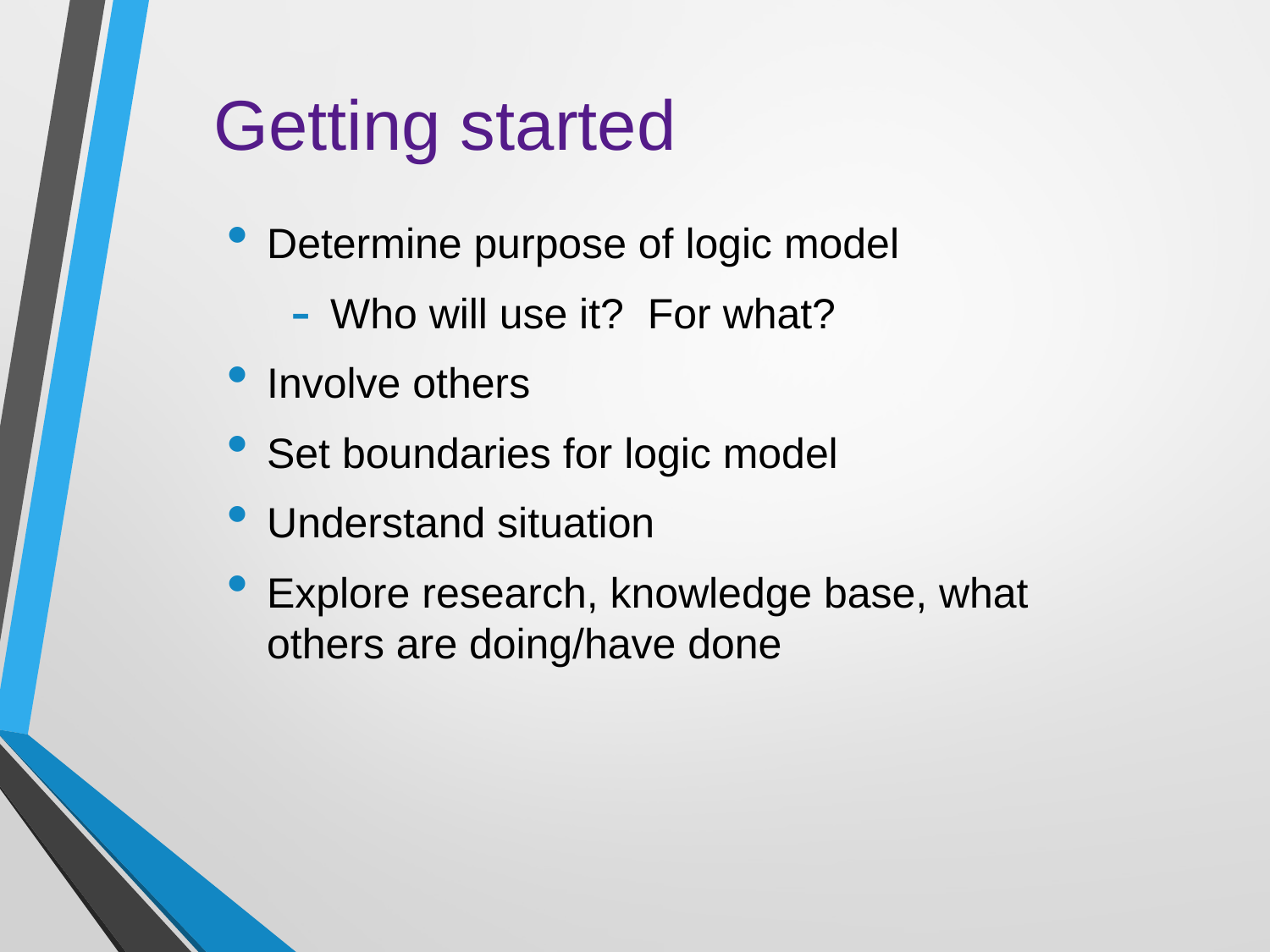

# Getting started
Determine purpose of logic model
Who will use it?  For what?
Involve others
Set boundaries for logic model
Understand situation
Explore research, knowledge base, what others are doing/have done